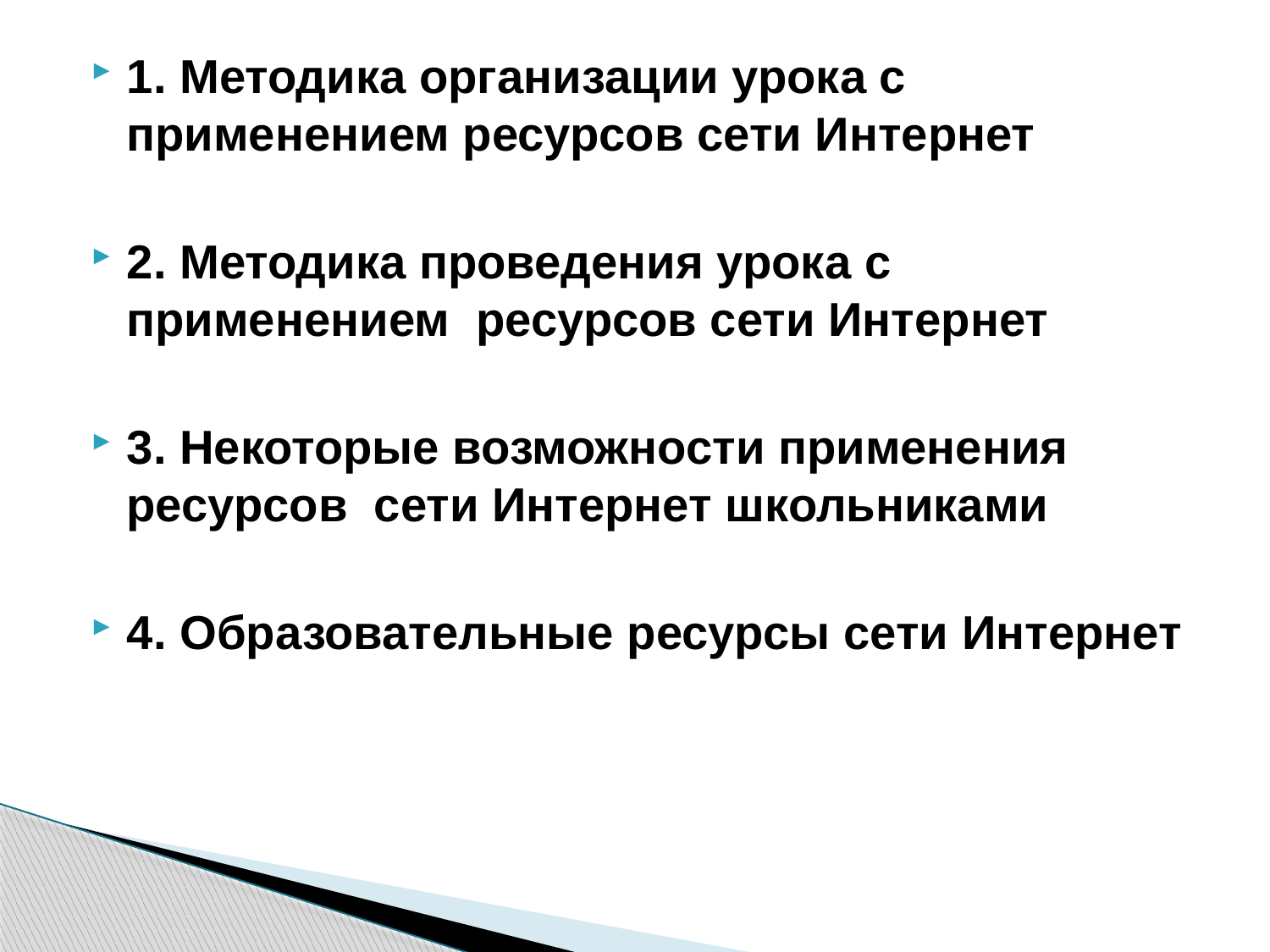

#
1. Методика организации урока с применением ресурсов сети Интернет

2. Методика проведения урока с применением  ресурсов сети Интернет

3. Некоторые возможности применения  ресурсов  сети Интернет школьниками

4. Образовательные ресурсы сети Интернет